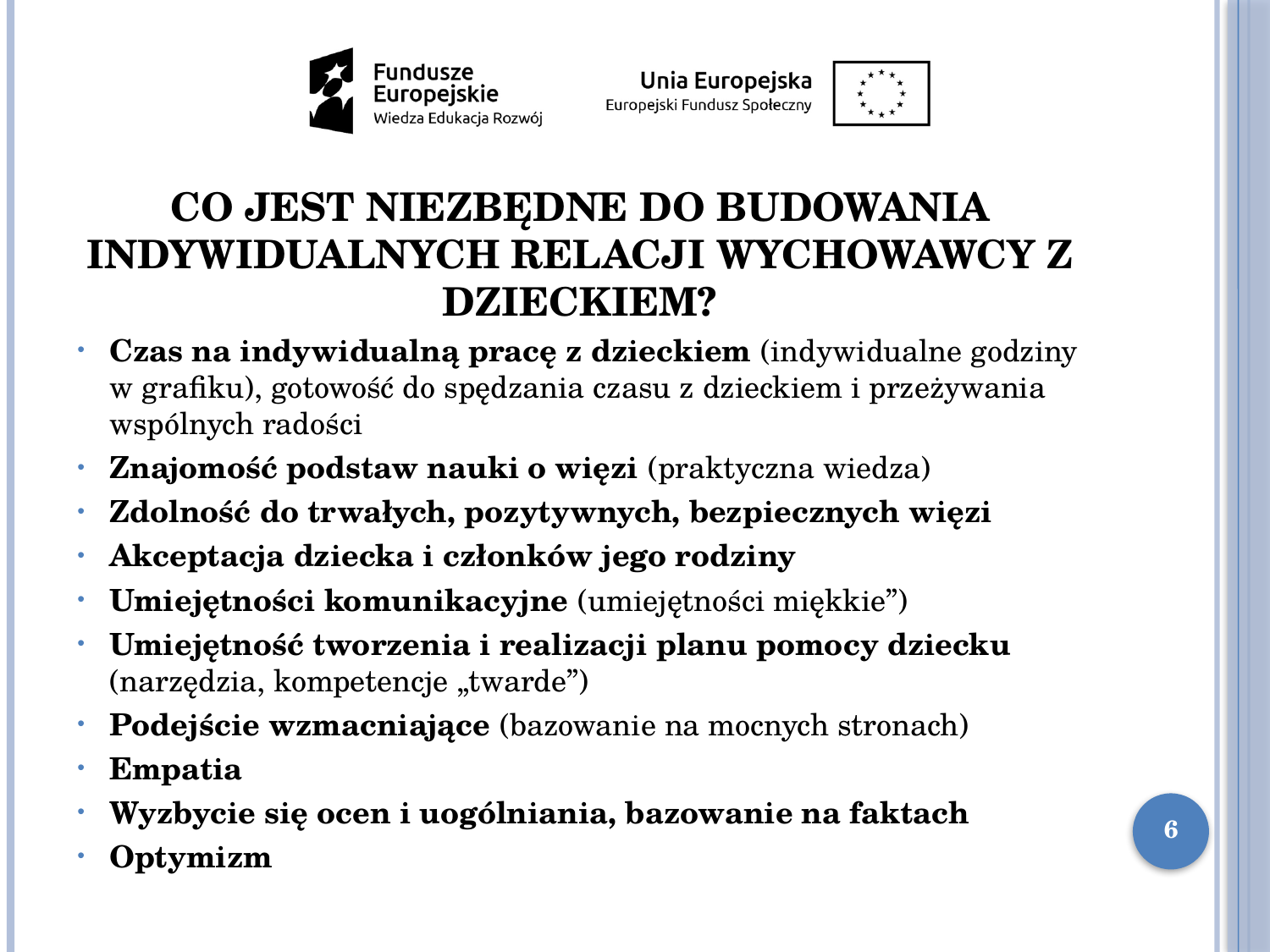

Co jest niezbędne do budowania indywidualnych relacji wychowawcy z dzieckiem?
Czas na indywidualną pracę z dzieckiem (indywidualne godziny w grafiku), gotowość do spędzania czasu z dzieckiem i przeżywania wspólnych radości
Znajomość podstaw nauki o więzi (praktyczna wiedza)
Zdolność do trwałych, pozytywnych, bezpiecznych więzi
Akceptacja dziecka i członków jego rodziny
Umiejętności komunikacyjne (umiejętności miękkie”)
Umiejętność tworzenia i realizacji planu pomocy dziecku (narzędzia, kompetencje „twarde”)
Podejście wzmacniające (bazowanie na mocnych stronach)
Empatia
Wyzbycie się ocen i uogólniania, bazowanie na faktach
Optymizm
6